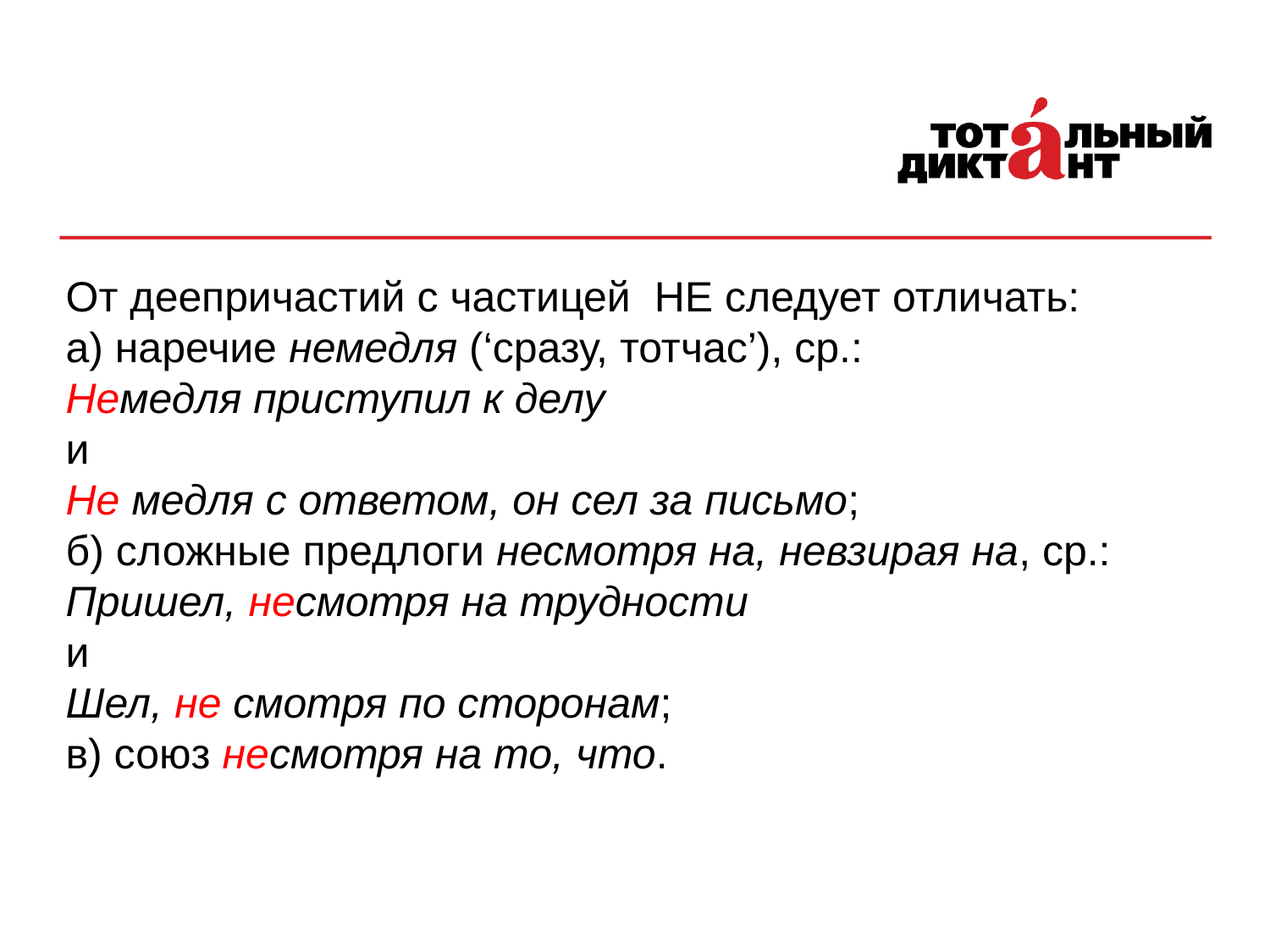

От деепричастий с частицей  НЕ следует отличать:
а) наречие немедля (‘сразу, тотчас’), ср.:
Немедля приступил к делу
и
Не медля с ответом, он сел за письмо;
б) сложные предлоги несмотря на, невзирая на, ср.: Пришел, несмотря на трудности
и
Шел, не смотря по сторонам;
в) союз несмотря на то, что.